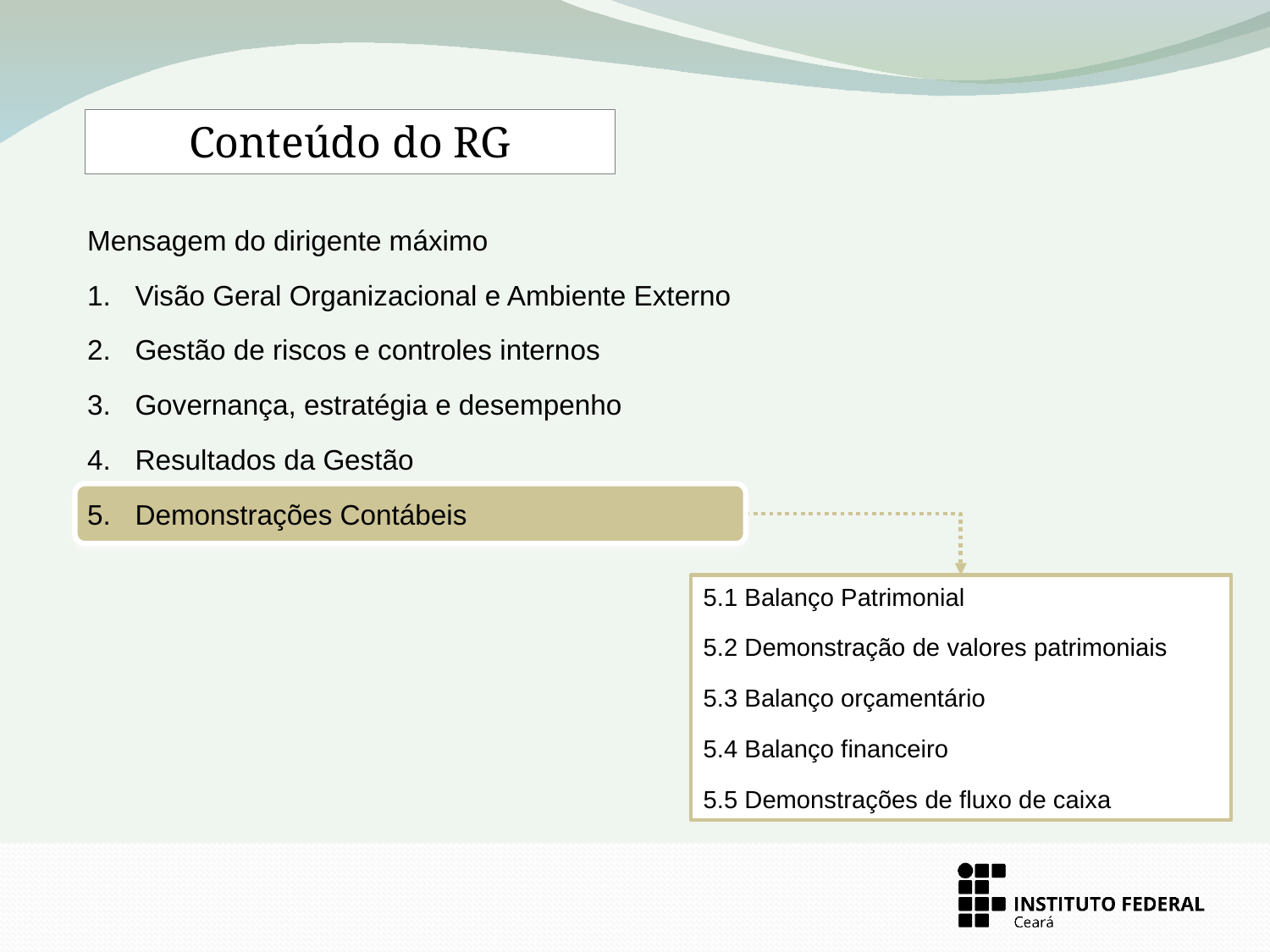

Conteúdo do RG

Mensagem do dirigente máximo
Visão Geral Organizacional e Ambiente Externo
Gestão de riscos e controles internos
Governança, estratégia e desempenho
Resultados da Gestão
Demonstrações Contábeis

5.1 Balanço Patrimonial
5.2 Demonstração de valores patrimoniais
5.3 Balanço orçamentário
5.4 Balanço financeiro
5.5 Demonstrações de fluxo de caixa